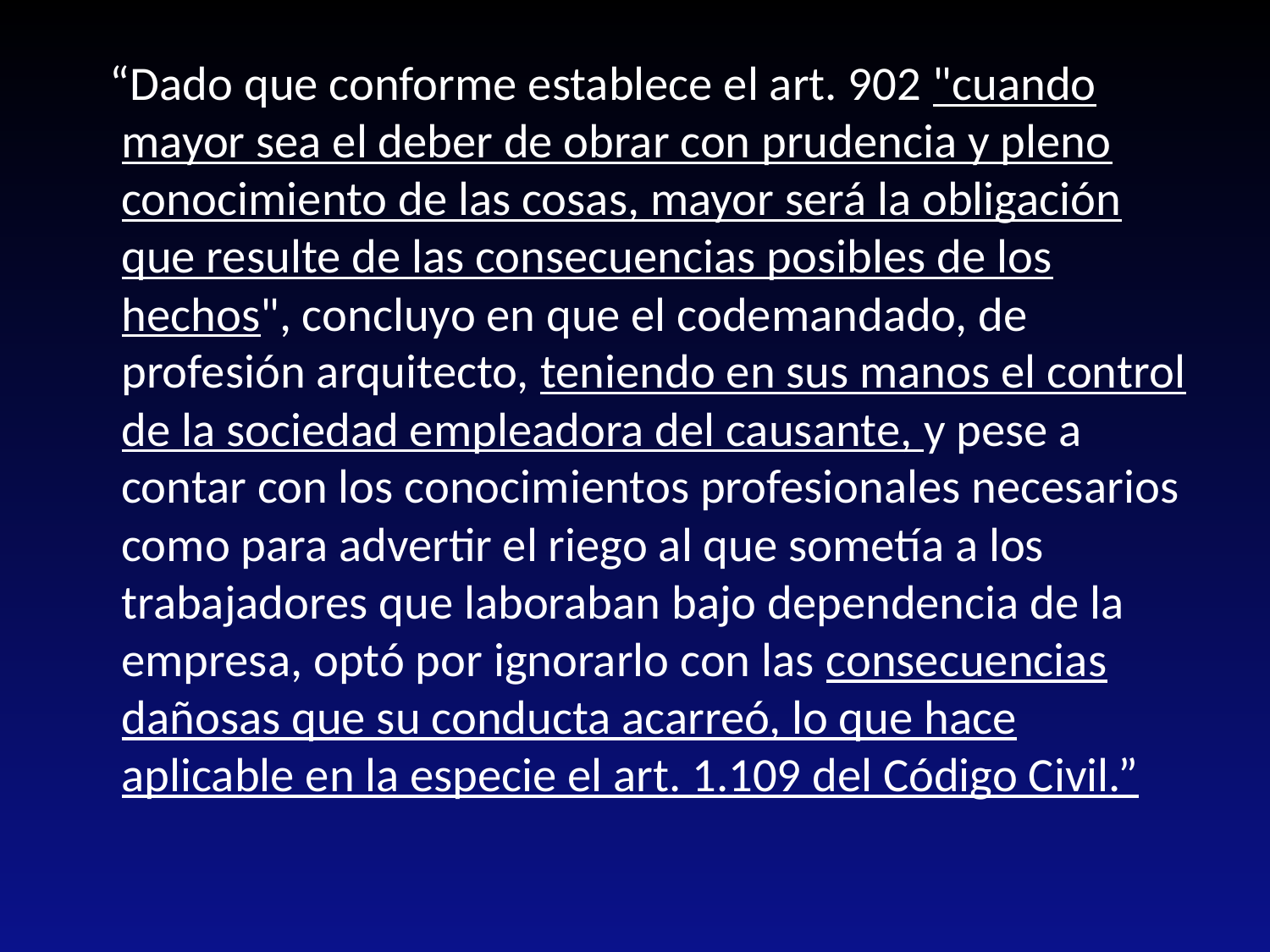

“Dado que conforme establece el art. 902 "cuando mayor sea el deber de obrar con prudencia y pleno conocimiento de las cosas, mayor será la obligación que resulte de las consecuencias posibles de los hechos", concluyo en que el codemandado, de profesión arquitecto, teniendo en sus manos el control de la sociedad empleadora del causante, y pese a contar con los conocimientos profesionales necesarios como para advertir el riego al que sometía a los trabajadores que laboraban bajo dependencia de la empresa, optó por ignorarlo con las consecuencias dañosas que su conducta acarreó, lo que hace aplicable en la especie el art. 1.109 del Código Civil.”